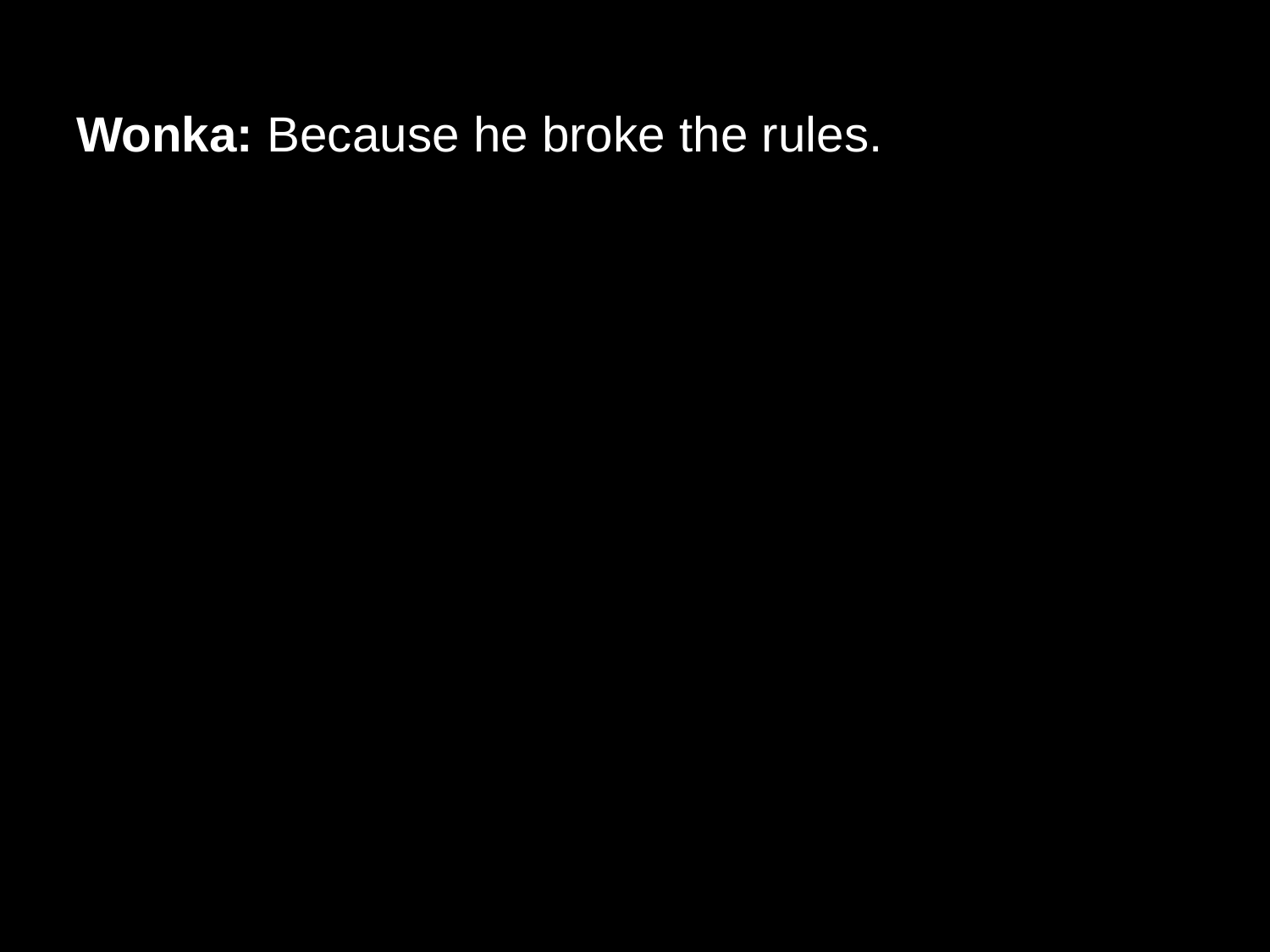

# Wonka: Because he broke the rules.